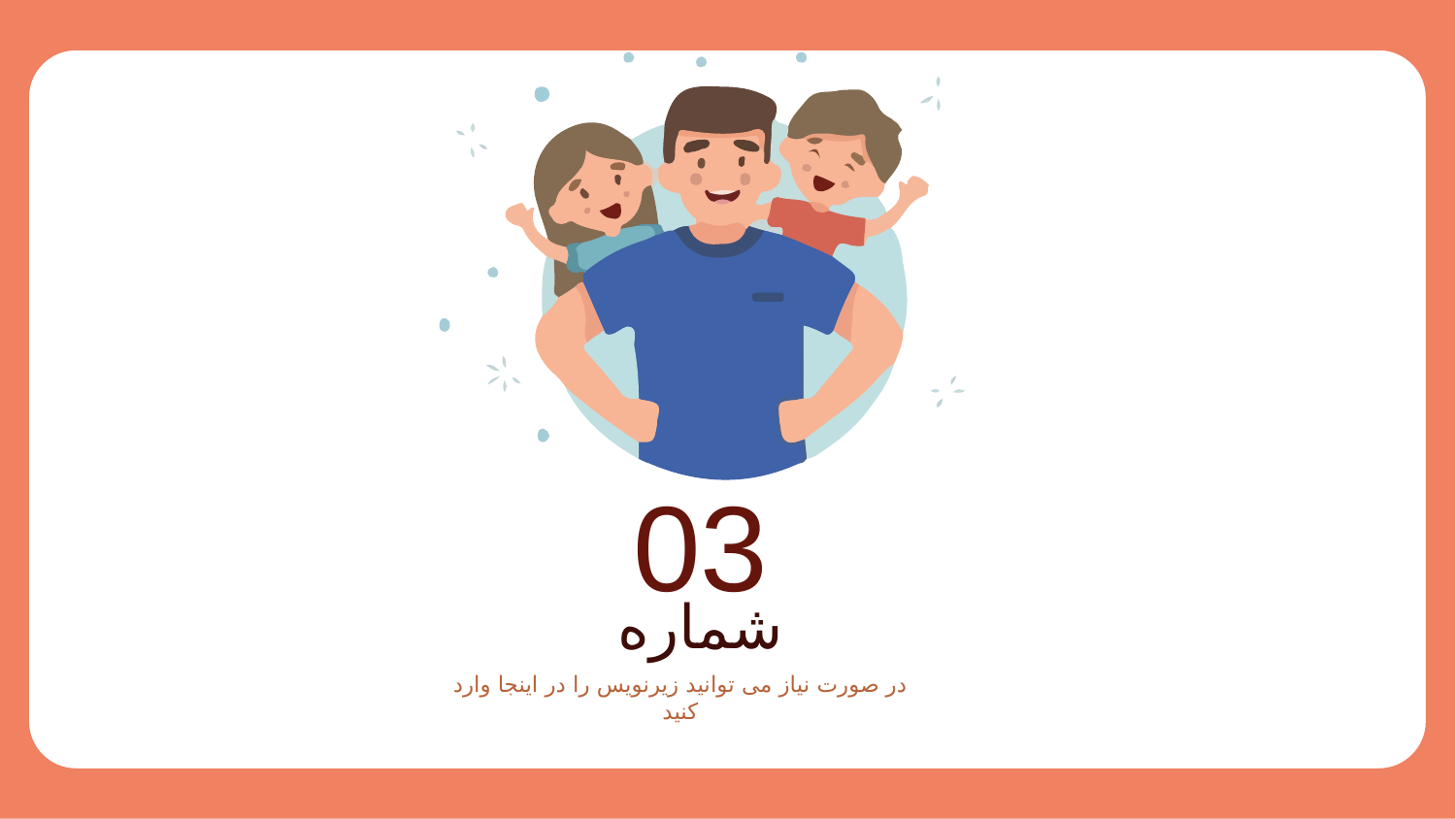

03
# شماره
در صورت نیاز می توانید زیرنویس را در اینجا وارد کنید